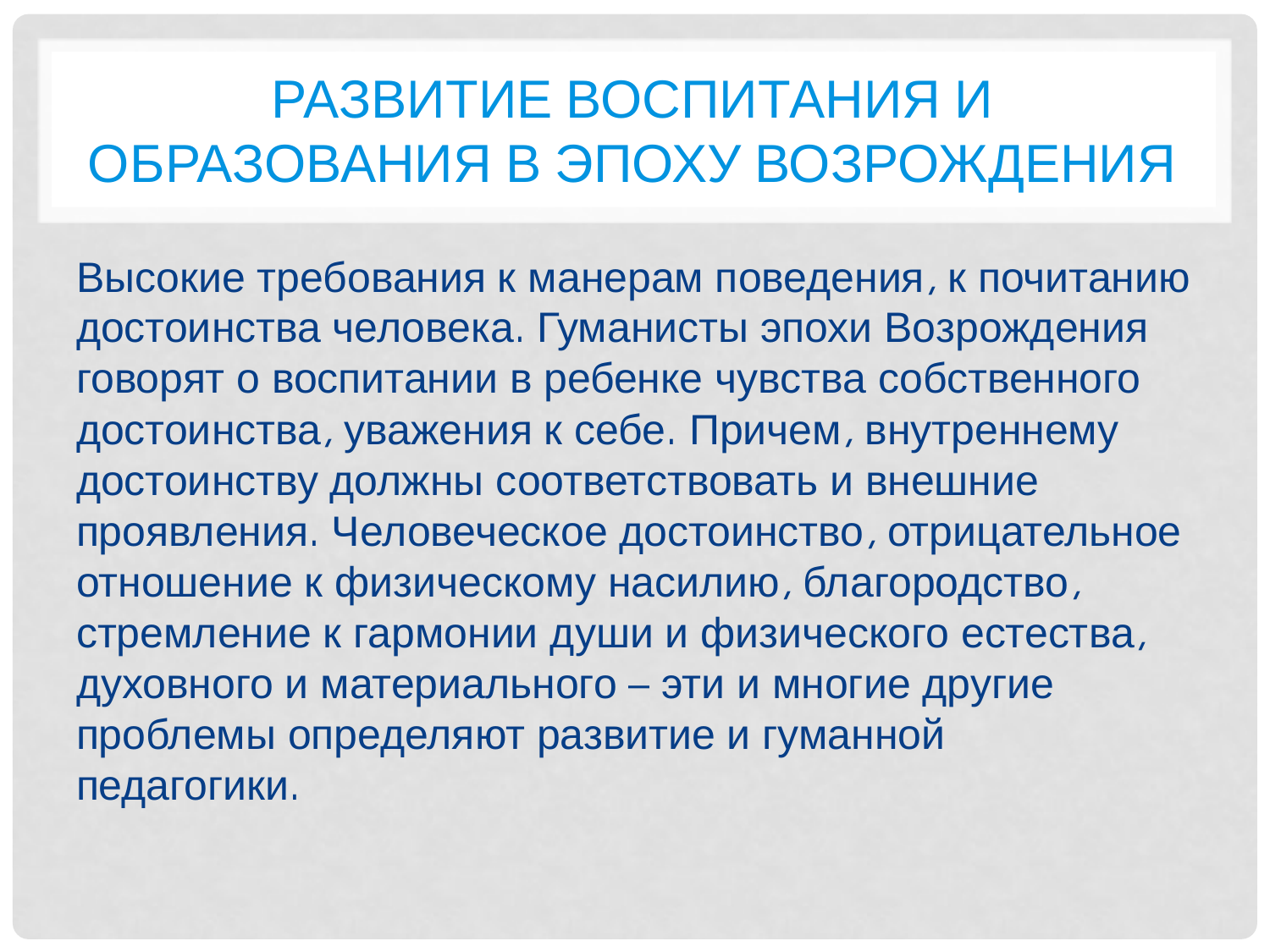

# Развитие воспитания и образования в эпоху Возрождения
Высокие требования к манерам поведения, к почитанию достоинства человека. Гуманисты эпохи Возрождения говорят о воспитании в ребенке чувства собственного достоинства, уважения к себе. Причем, внутреннему достоинству должны соответствовать и внешние проявления. Человеческое достоинство, отрицательное отношение к физическому насилию, благородство, стремление к гармонии души и физического естества, духовного и материального – эти и многие другие проблемы определяют развитие и гуманной педагогики.